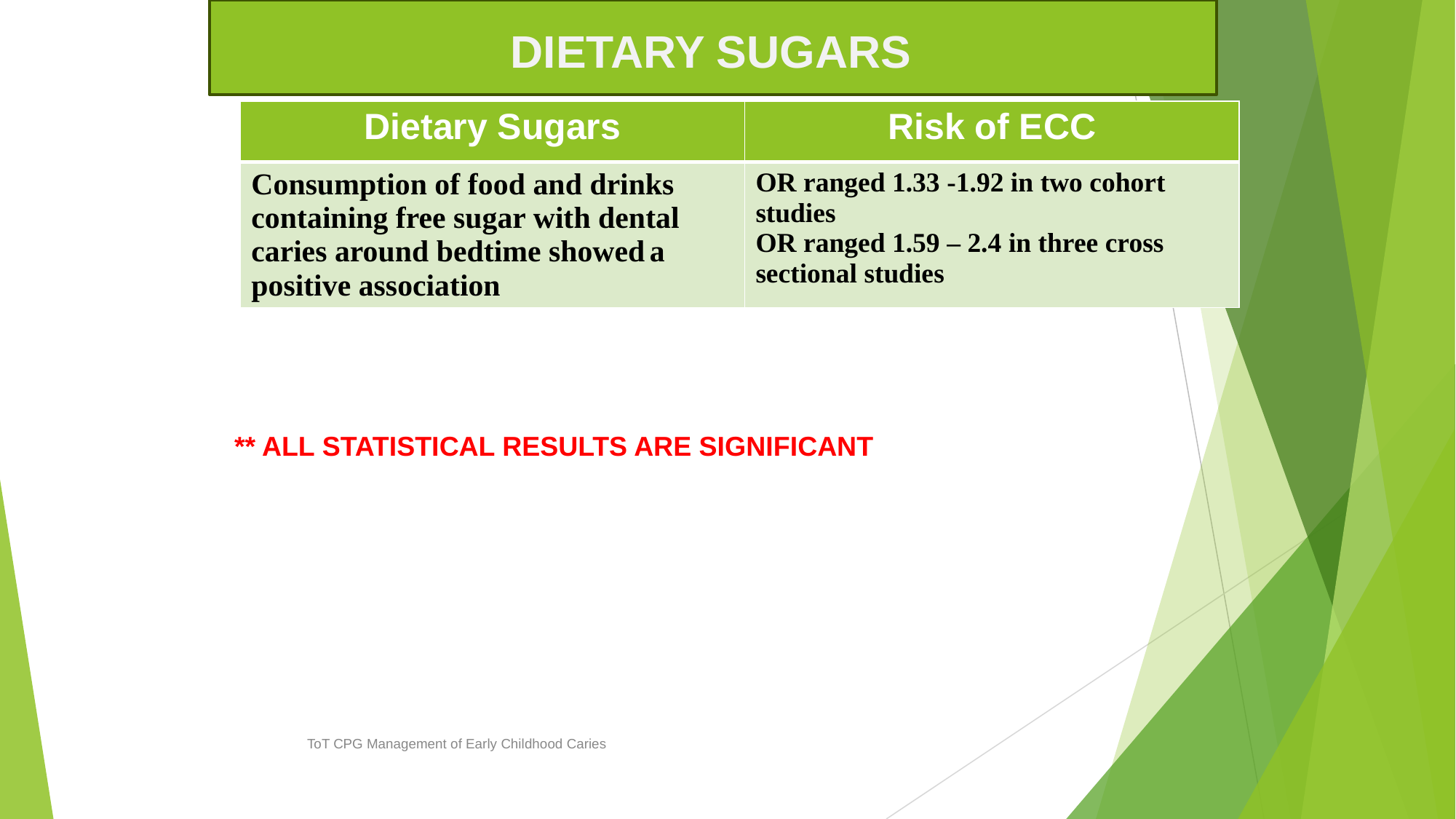

DIETARY SUGARS

| Dietary Sugars | Risk of ECC |
| --- | --- |
| Consumption of food and drinks containing free sugar with dental caries around bedtime showed a positive association | OR ranged 1.33 -1.92 in two cohort studies OR ranged 1.59 – 2.4 in three cross sectional studies |
** ALL STATISTICAL RESULTS ARE SIGNIFICANT

ToT CPG Management of Early Childhood Caries